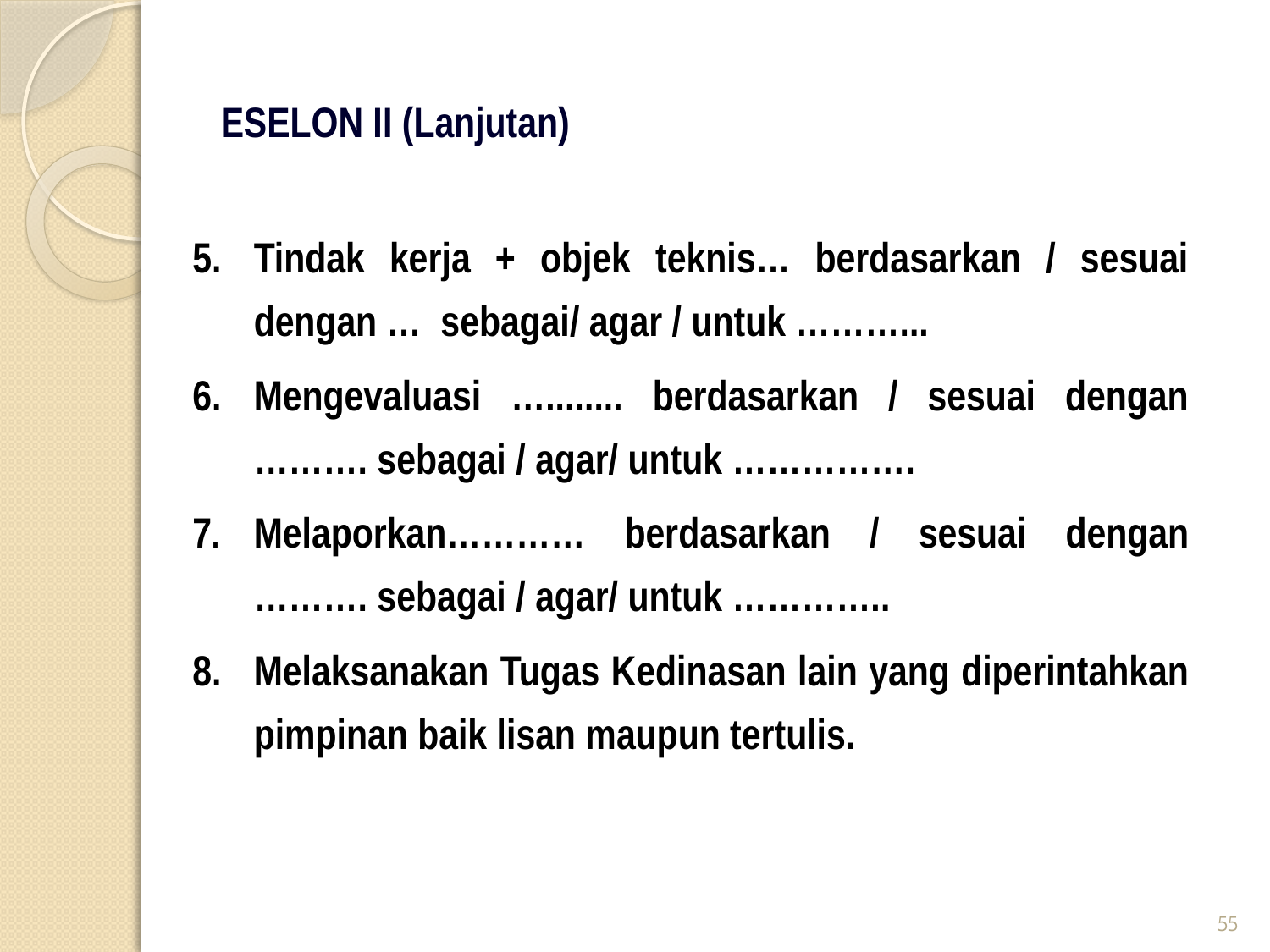

ESELON II (Lanjutan)
5.	Tindak kerja + objek teknis… berdasarkan / sesuai dengan …  sebagai/ agar / untuk ………...
6.	Mengevaluasi …........ berdasarkan / sesuai dengan ………. sebagai / agar/ untuk …………….
7.	Melaporkan………… berdasarkan / sesuai dengan ………. sebagai / agar/ untuk …………..
8.	Melaksanakan Tugas Kedinasan lain yang diperintahkan pimpinan baik lisan maupun tertulis.
55